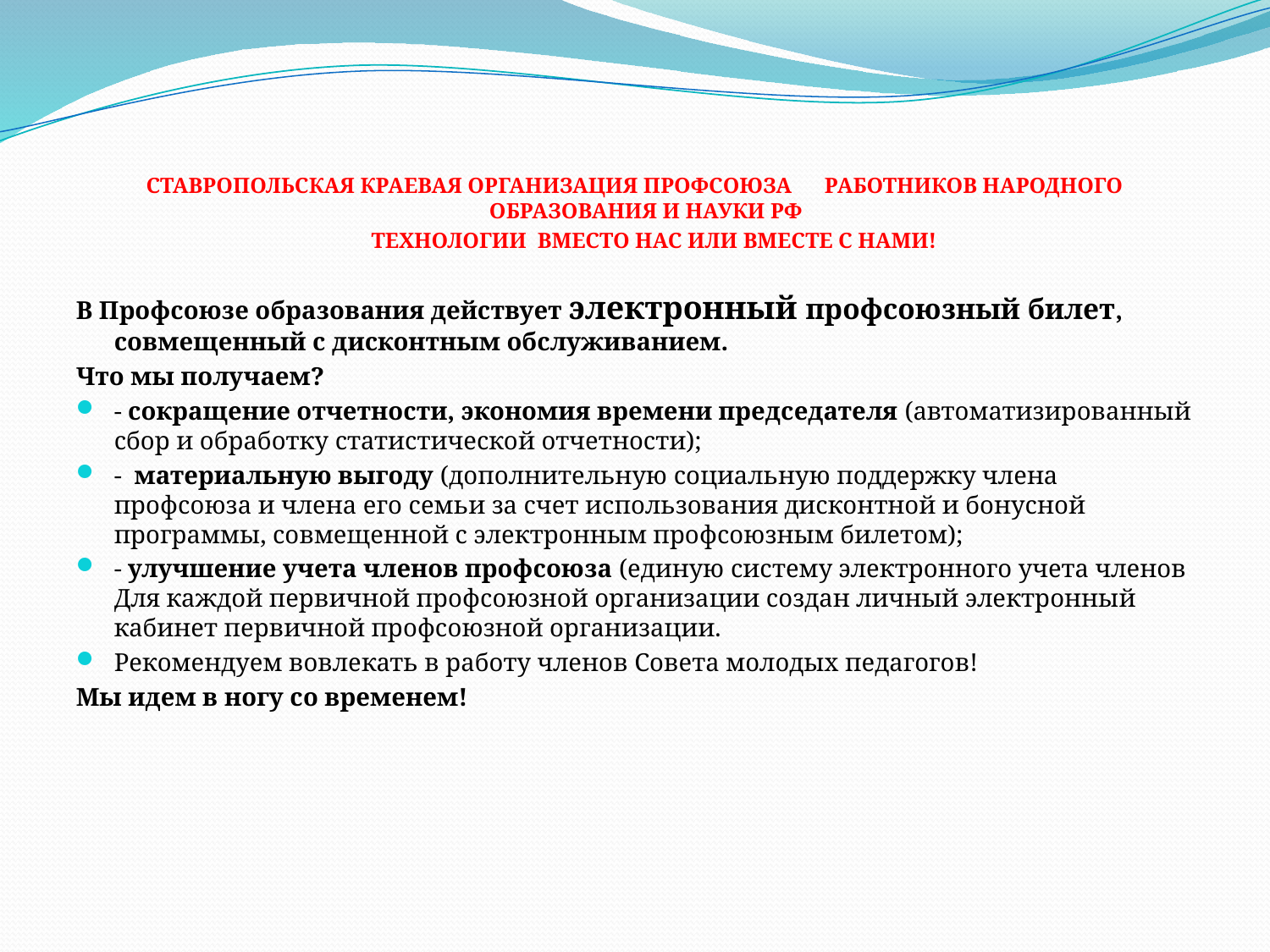

СТАВРОПОЛЬСКАЯ КРАЕВАЯ ОРГАНИЗАЦИЯ ПРОФСОЮЗА      РАБОТНИКОВ НАРОДНОГО ОБРАЗОВАНИЯ И НАУКИ РФ
       ТЕХНОЛОГИИ  ВМЕСТО НАС ИЛИ ВМЕСТЕ С НАМИ!

В Профсоюзе образования действует электронный профсоюзный билет, совмещенный с дисконтным обслуживанием.
Что мы получаем?
- сокращение отчетности, экономия времени председателя (автоматизированный сбор и обработку статистической отчетности);
-  материальную выгоду (дополнительную социальную поддержку члена профсоюза и члена его семьи за счет использования дисконтной и бонусной программы, совмещенной с электронным профсоюзным билетом);
- улучшение учета членов профсоюза (единую систему электронного учета членов Для каждой первичной профсоюзной организации создан личный электронный кабинет первичной профсоюзной организации.
Рекомендуем вовлекать в работу членов Совета молодых педагогов!
Мы идем в ногу со временем!